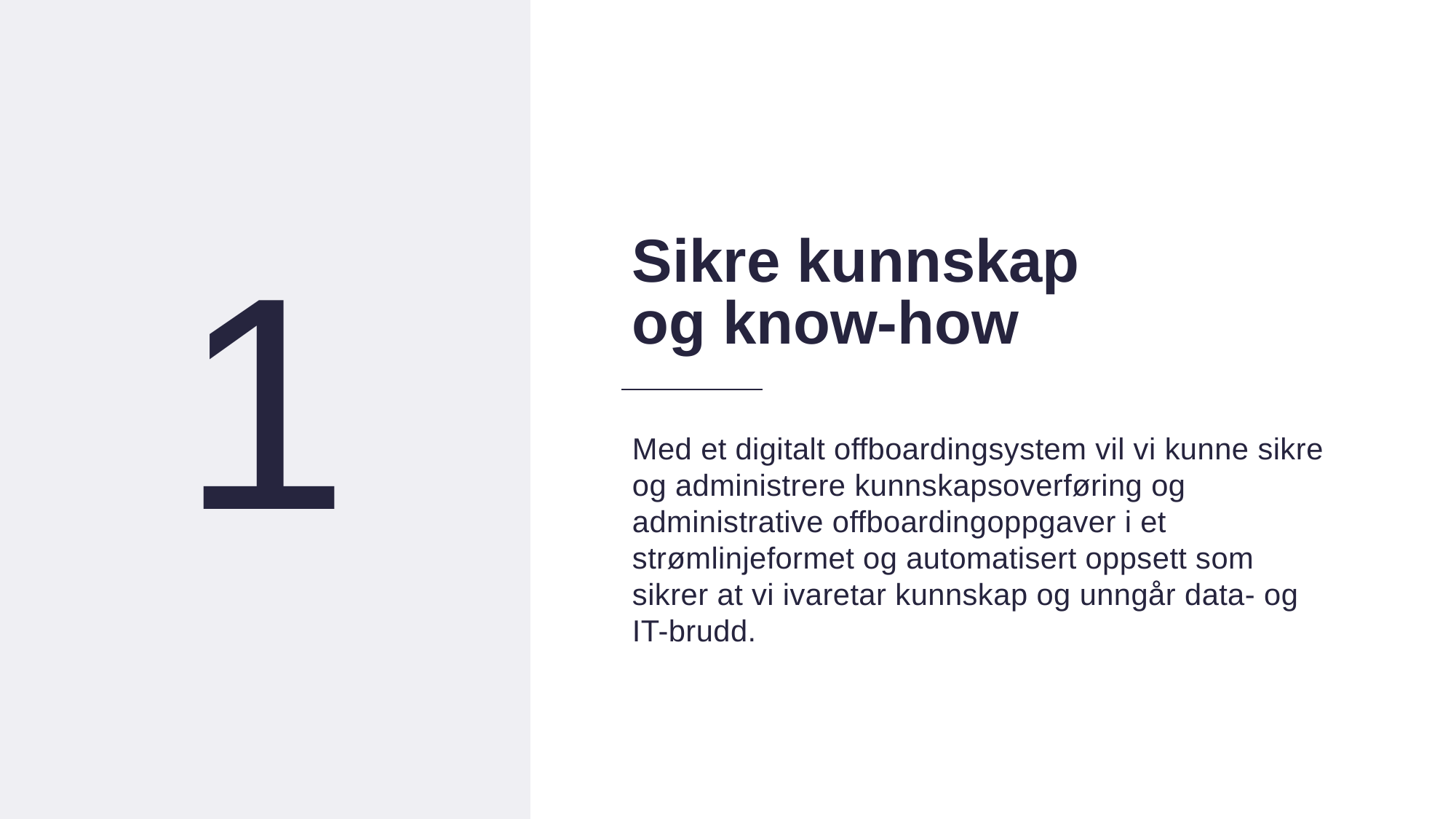

7
1
Sikre kunnskap
og know-how
Med et digitalt offboardingsystem vil vi kunne sikre og administrere kunnskapsoverføring og administrative offboardingoppgaver i et strømlinjeformet og automatisert oppsett som sikrer at vi ivaretar kunnskap og unngår data- og IT-brudd.